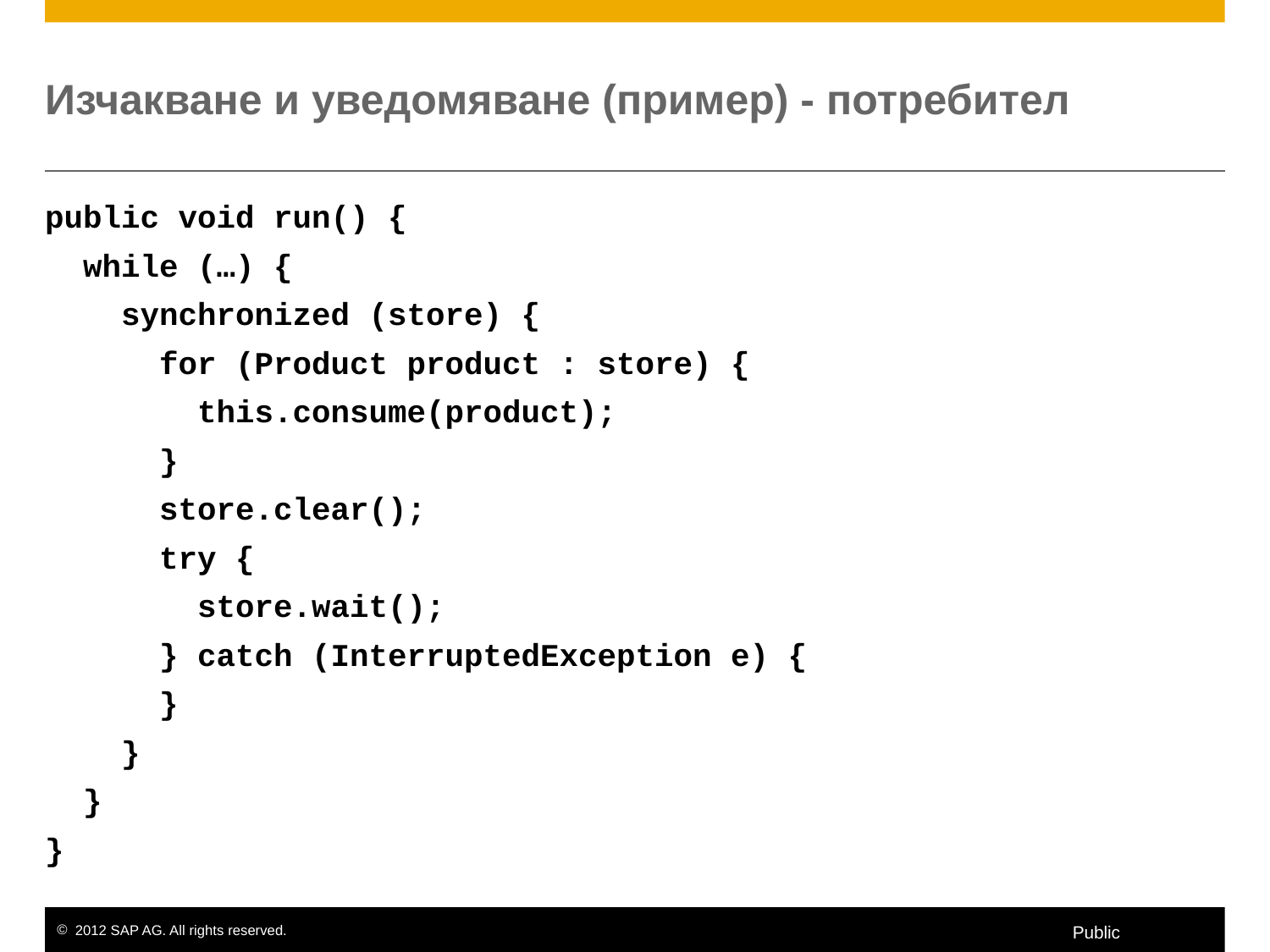

# Изчакване и уведомяване (пример) - потребител
public void run() {
  while (…) {
    synchronized (store) {
      for (Product product : store) {
        this.consume(product);
      }
      store.clear();
      try {
        store.wait();
      } catch (InterruptedException e) {
      }
    }
  }
}